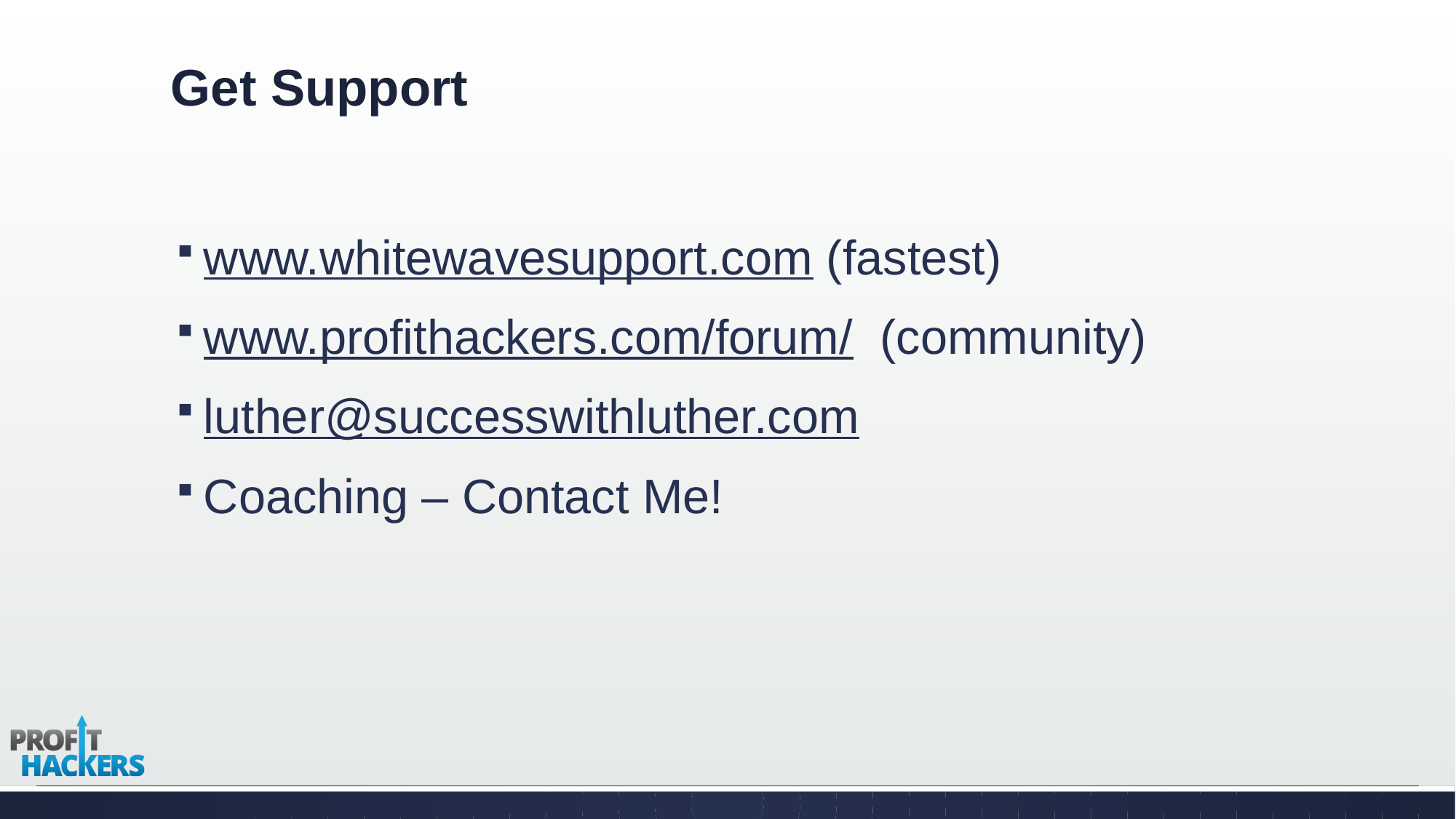

# Get Support
www.whitewavesupport.com (fastest)
www.profithackers.com/forum/  (community)
luther@successwithluther.com
Coaching – Contact Me!